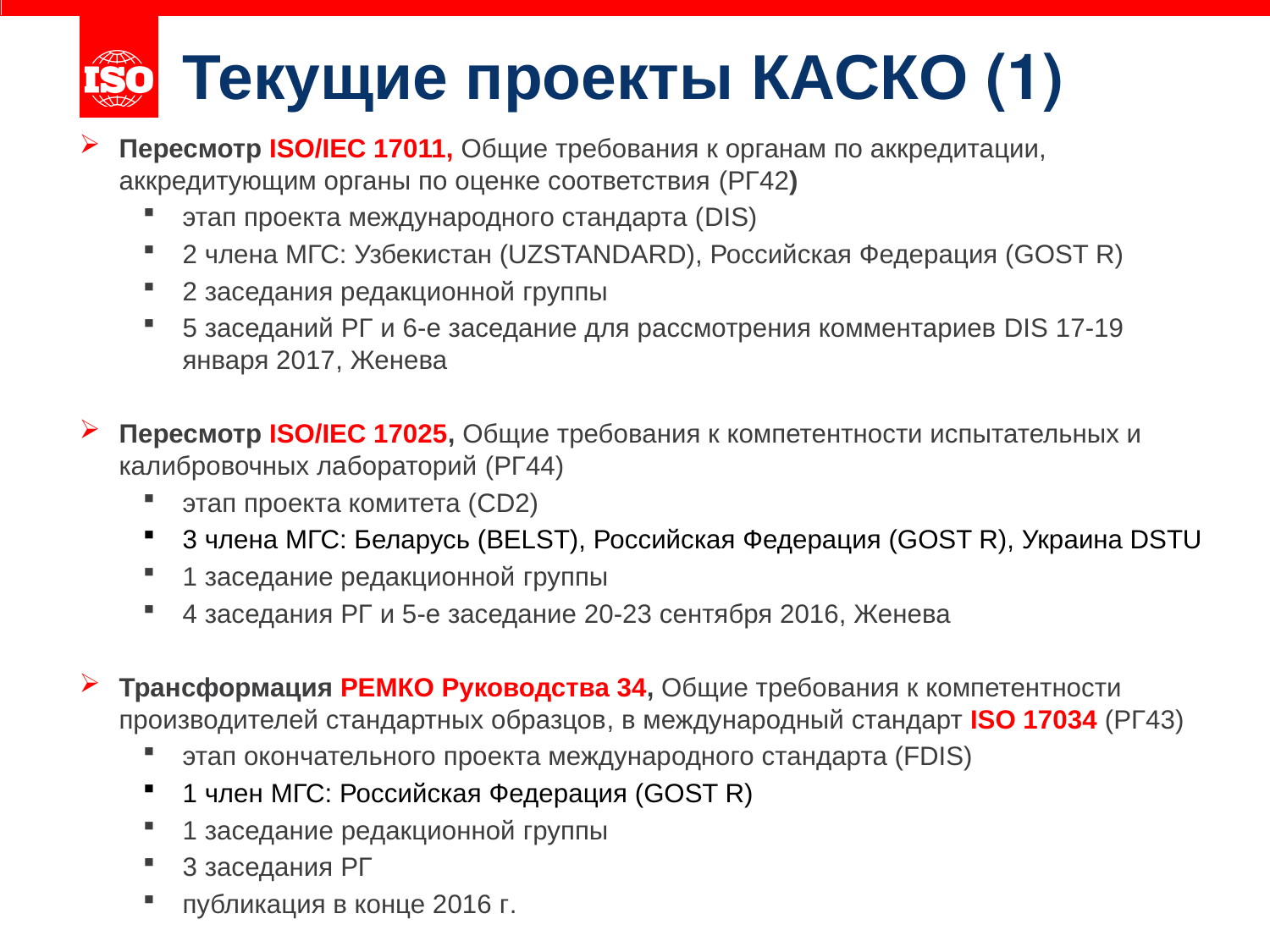

# Текущие проекты КАСКО (1)
Пересмотр ISO/IEC 17011, Общие требования к органам по аккредитации, аккредитующим органы по оценке соответствия (РГ42)
этап проекта международного стандарта (DIS)
2 членa МГС: Узбекистан (UZSTANDARD), Российская Федерация (GOST R)
2 заседания редакционной группы
5 заседаний РГ и 6-е заседание для рассмотрения комментариев DIS 17-19 января 2017, Женева

Пересмотр ISO/IEC 17025, Общие требования к компетентности испытательных и калибровочных лабораторий (РГ44)
этап проекта комитета (CD2)
3 членa МГС: Беларусь (BELST), Российская Федерация (GOST R), Украина DSTU
1 заседание редакционной группы
4 заседания РГ и 5-е заседание 20-23 сентября 2016, Женева

Трансформация РЕМКО Руководства 34, Общие требования к компетентности производителей стандартных образцов, в международный стандарт ISO 17034 (РГ43)
этап окончательного проекта международного стандарта (FDIS)
1 член МГС: Российская Федерация (GOST R)
1 заседание редакционной группы
3 заседания РГ
публикация в конце 2016 г.